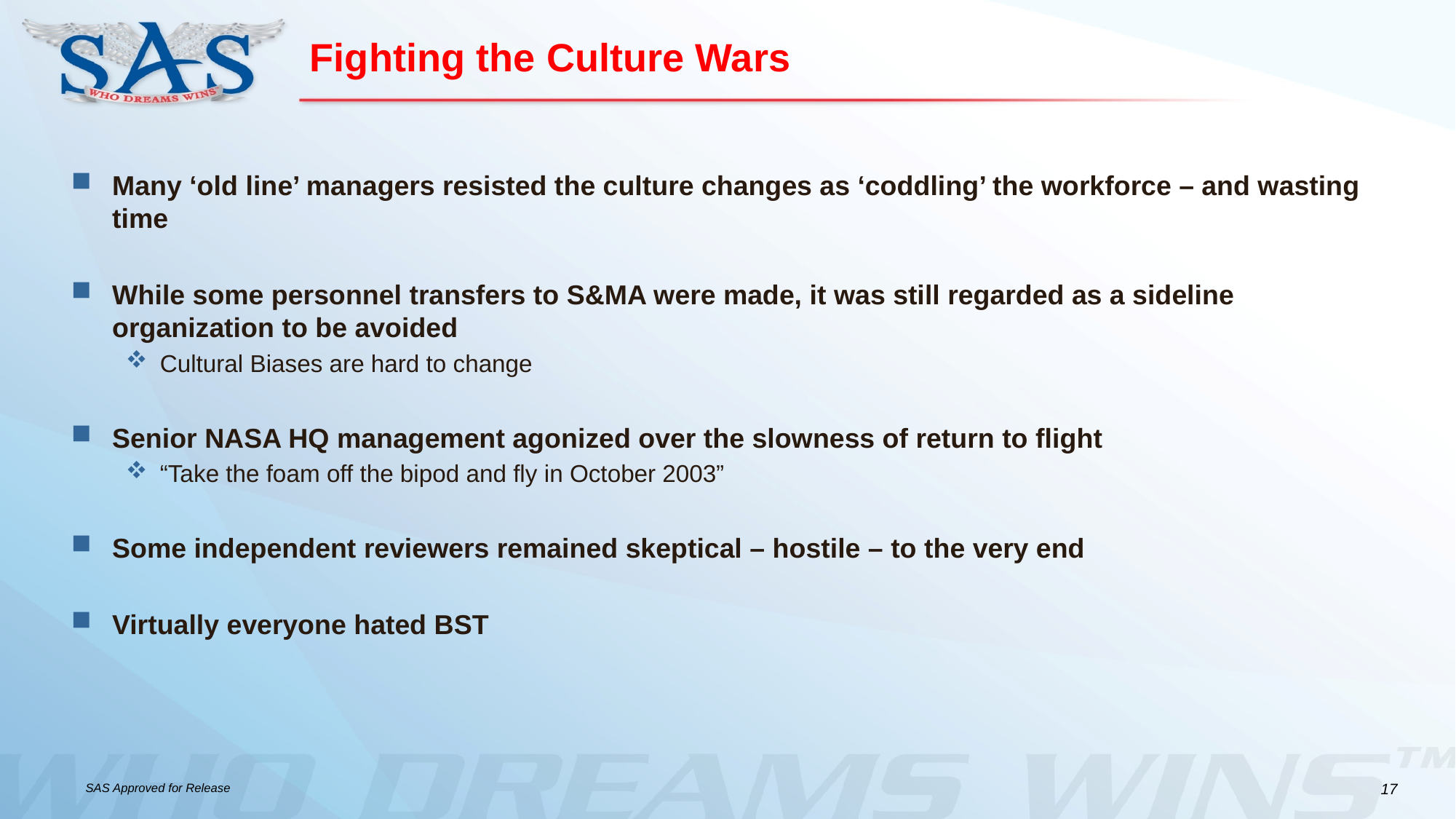

# Fighting the Culture Wars
Many ‘old line’ managers resisted the culture changes as ‘coddling’ the workforce – and wasting time

While some personnel transfers to S&MA were made, it was still regarded as a sideline organization to be avoided
Cultural Biases are hard to change

Senior NASA HQ management agonized over the slowness of return to flight
“Take the foam off the bipod and fly in October 2003”

Some independent reviewers remained skeptical – hostile – to the very end

Virtually everyone hated BST

17